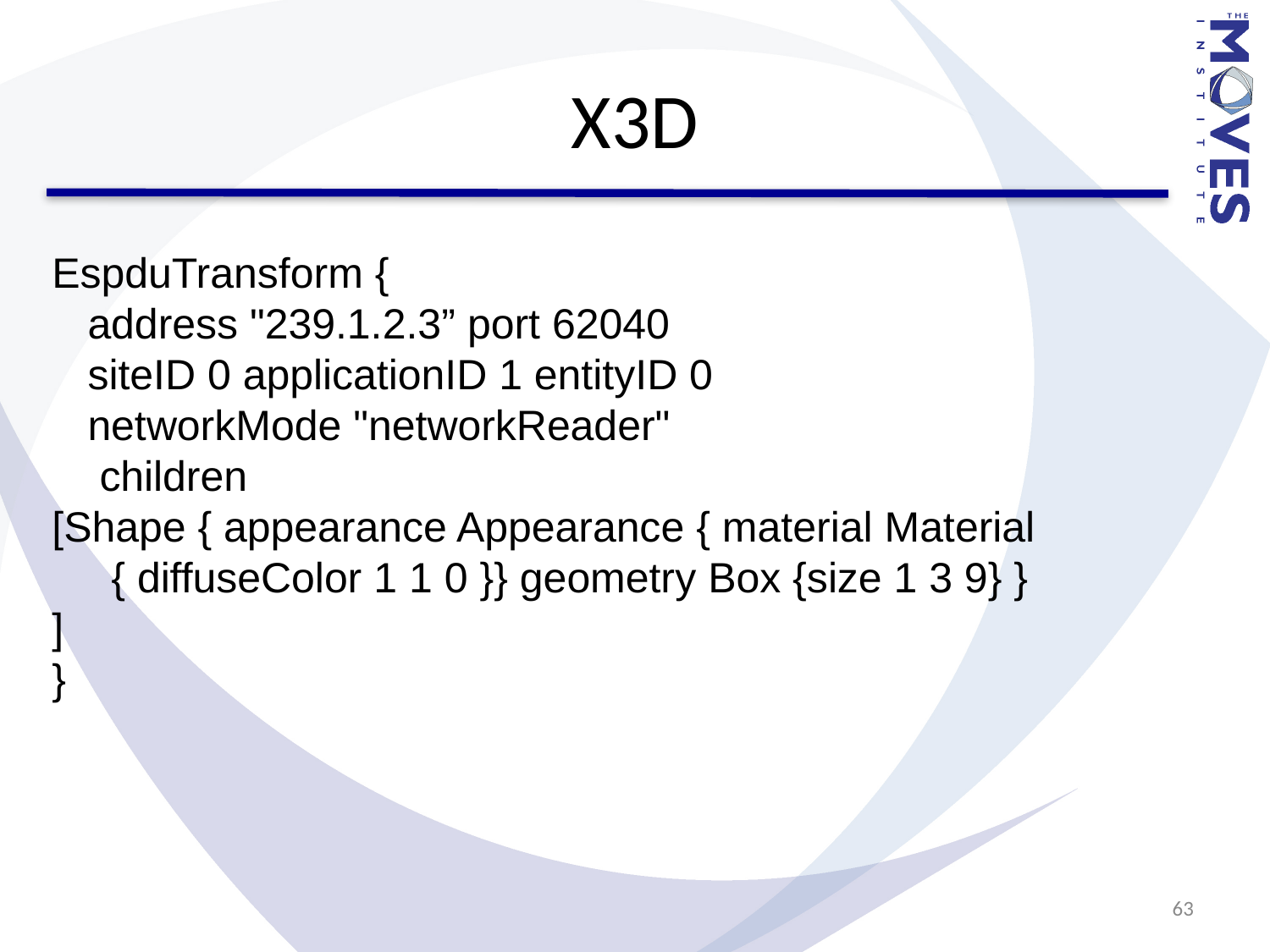

# X3D
EspduTransform {
   address "239.1.2.3” port 62040
   siteID 0 applicationID 1 entityID 0
   networkMode "networkReader"
    children
[Shape { appearance Appearance { material Material
     { diffuseColor 1 1 0 }} geometry Box {size 1 3 9} }
]
}

63